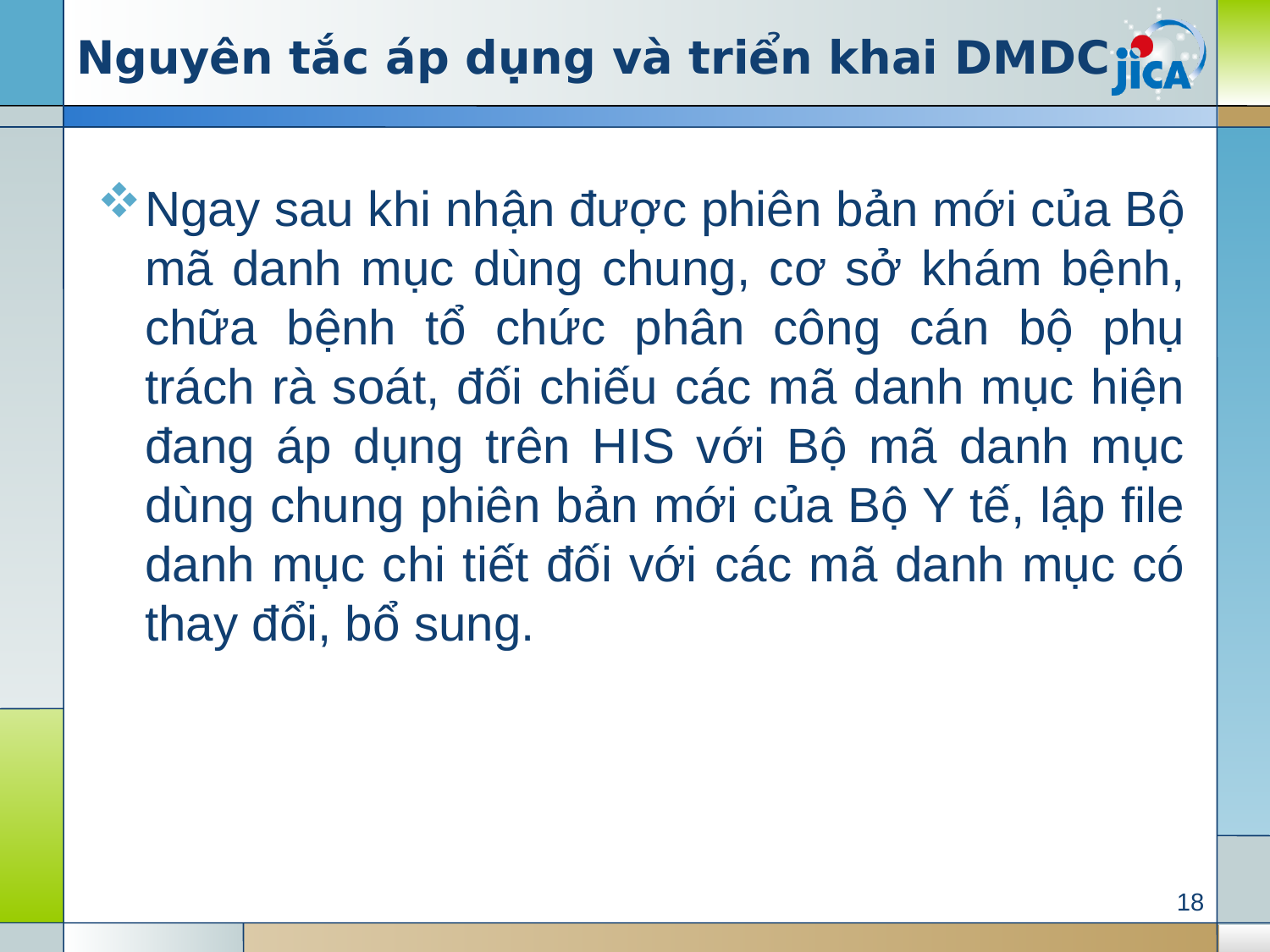

# Nguyên tắc áp dụng và triển khai DMDC
Ngay sau khi nhận được phiên bản mới của Bộ mã danh mục dùng chung, cơ sở khám bệnh, chữa bệnh tổ chức phân công cán bộ phụ trách rà soát, đối chiếu các mã danh mục hiện đang áp dụng trên HIS với Bộ mã danh mục dùng chung phiên bản mới của Bộ Y tế, lập file danh mục chi tiết đối với các mã danh mục có thay đổi, bổ sung.

18